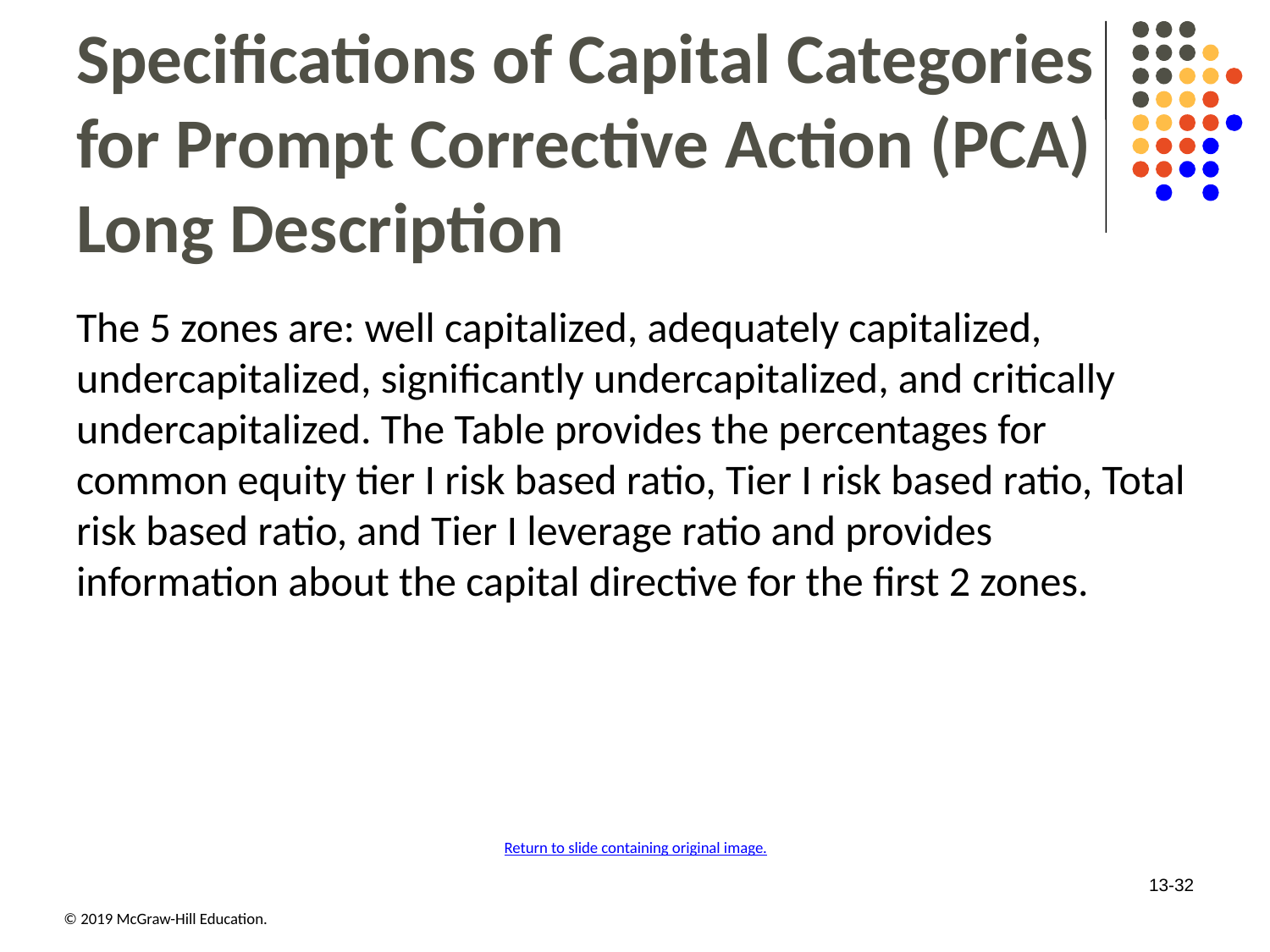

# Specifications of Capital Categories for Prompt Corrective Action (PCA) Long Description
The 5 zones are: well capitalized, adequately capitalized, undercapitalized, significantly undercapitalized, and critically undercapitalized. The Table provides the percentages for common equity tier I risk based ratio, Tier I risk based ratio, Total risk based ratio, and Tier I leverage ratio and provides information about the capital directive for the first 2 zones.
Return to slide containing original image.
13-32